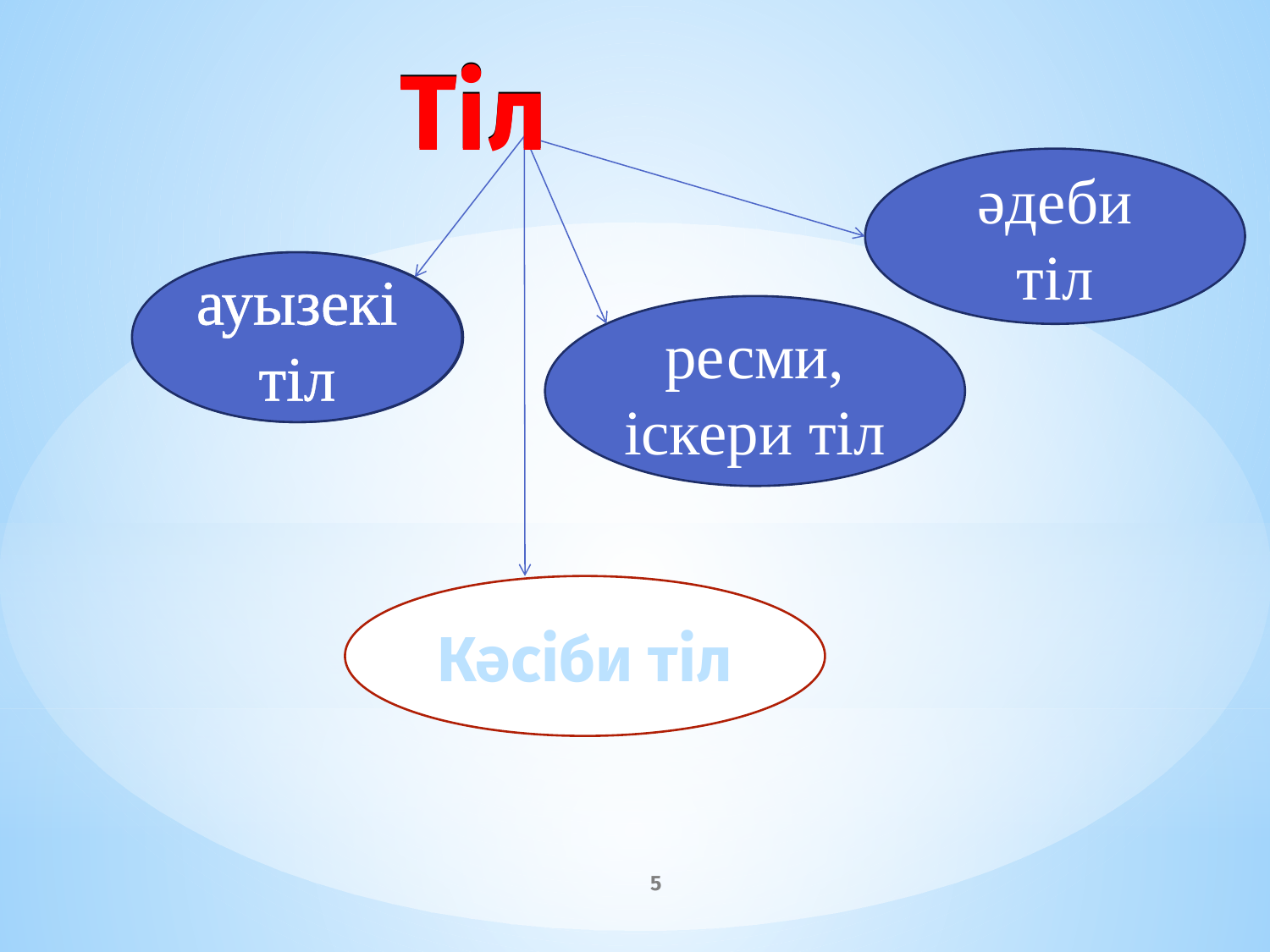

Тіл
             Тіл
#
әдеби тіл
ауызекі тіл
ауызекі тіл
ресми, іскери тіл
Кәсіби тіл
5